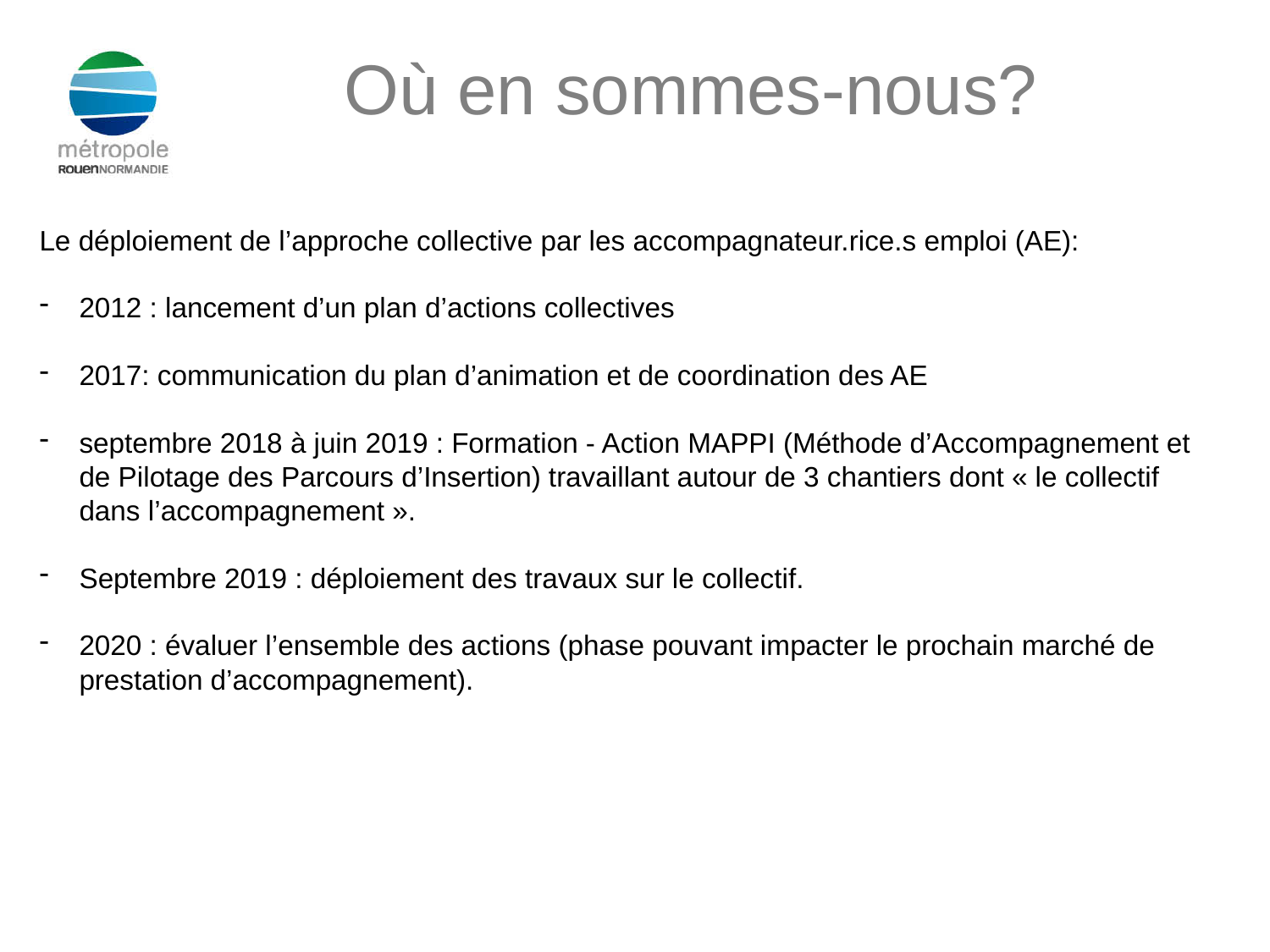

# Où en sommes-nous?
Le déploiement de l’approche collective par les accompagnateur.rice.s emploi (AE):

2012 : lancement d’un plan d’actions collectives

2017: communication du plan d’animation et de coordination des AE

septembre 2018 à juin 2019 : Formation - Action MAPPI (Méthode d’Accompagnement et de Pilotage des Parcours d’Insertion) travaillant autour de 3 chantiers dont « le collectif dans l’accompagnement ».

Septembre 2019 : déploiement des travaux sur le collectif.

2020 : évaluer l’ensemble des actions (phase pouvant impacter le prochain marché de prestation d’accompagnement).